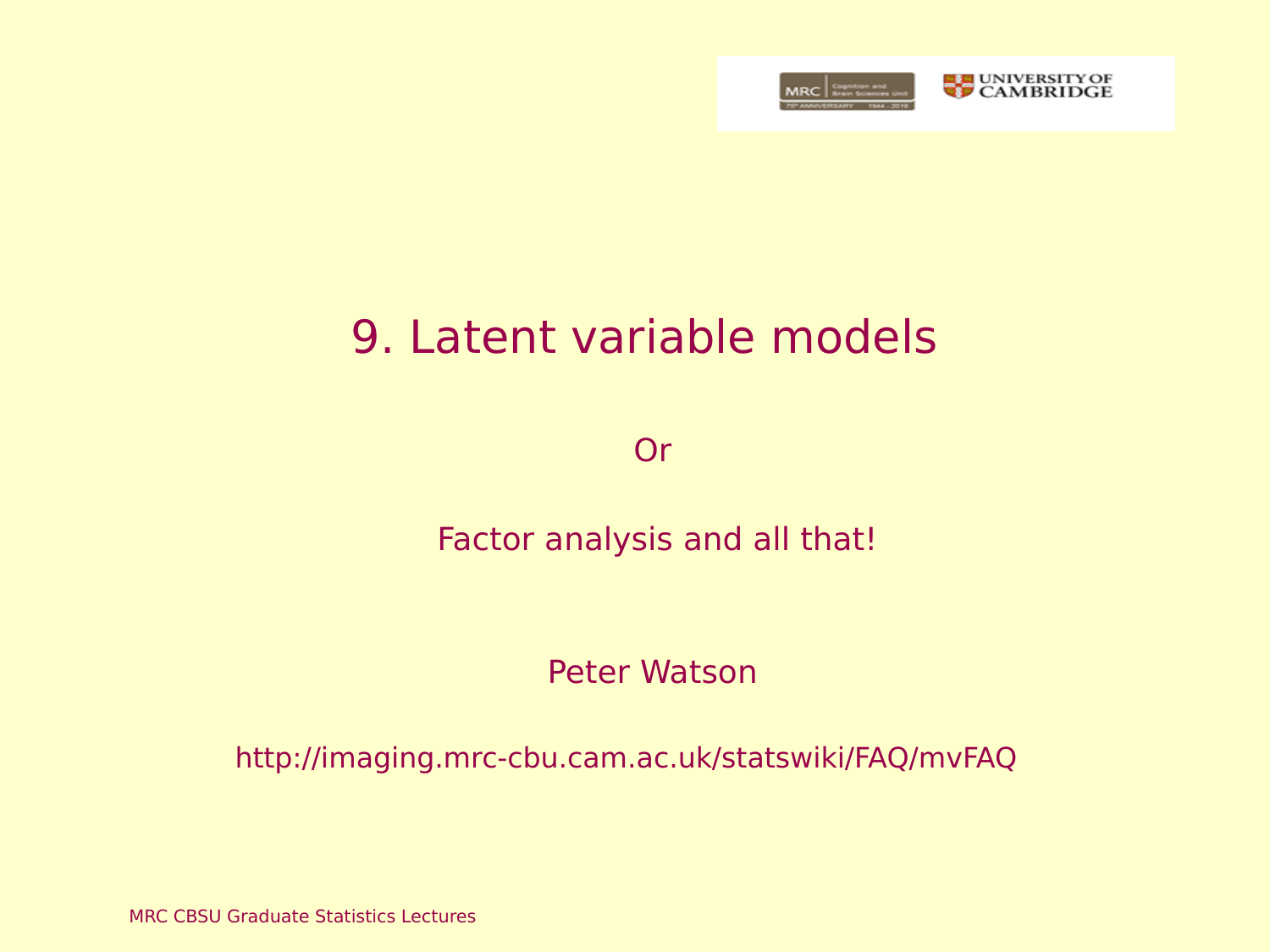

# 9. Latent variable models
Or

 Factor analysis and all that!

Peter Watson

http://imaging.mrc-cbu.cam.ac.uk/statswiki/FAQ/mvFAQ
MRC CBSU Graduate Statistics Lectures